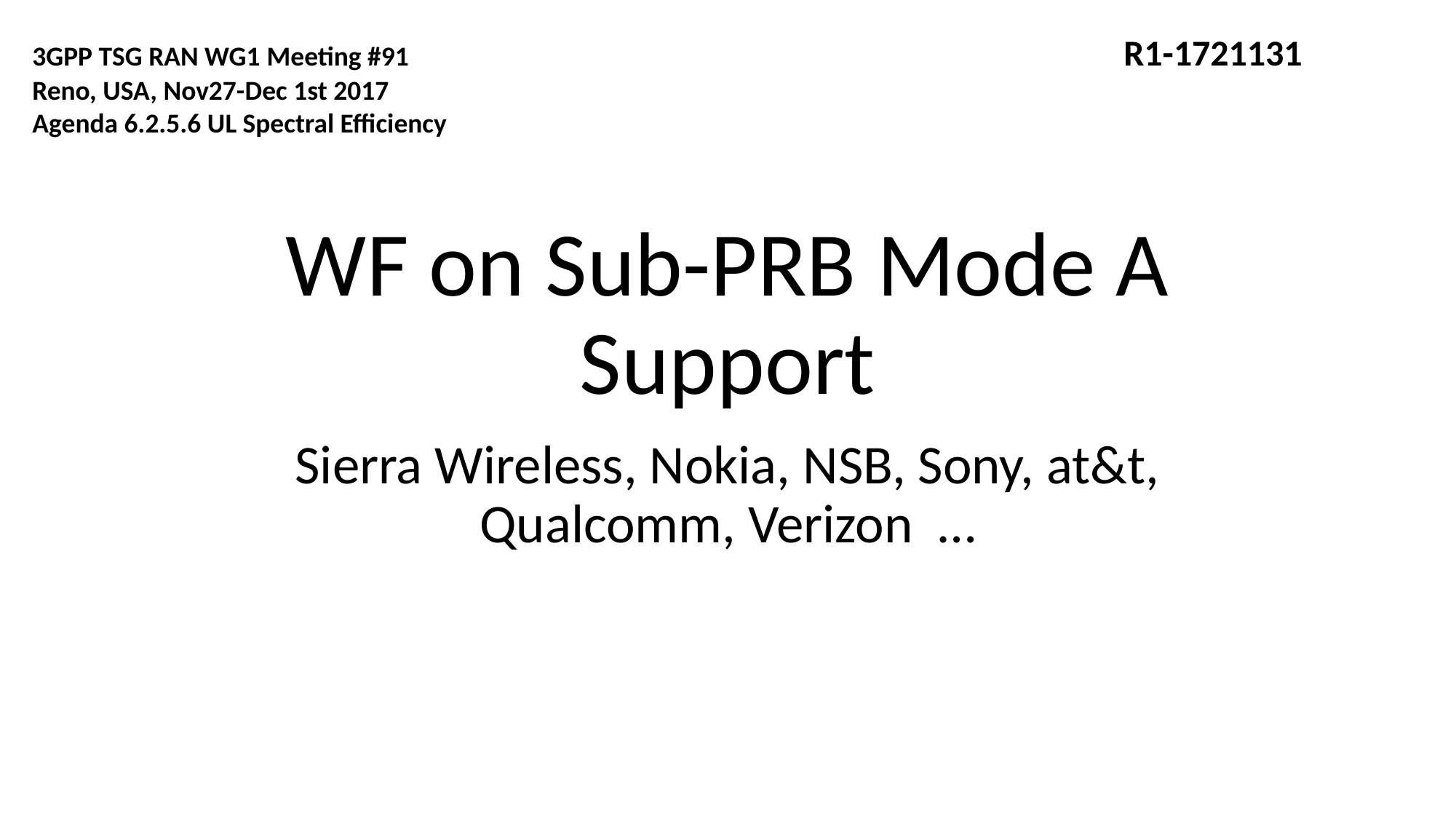

3GPP TSG RAN WG1 Meeting #91  							R1-1721131
Reno, USA, Nov27-Dec 1st 2017
Agenda 6.2.5.6 UL Spectral Efficiency
# WF on Sub-PRB Mode A Support
Sierra Wireless, Nokia, NSB, Sony, at&t, Qualcomm, Verizon  …